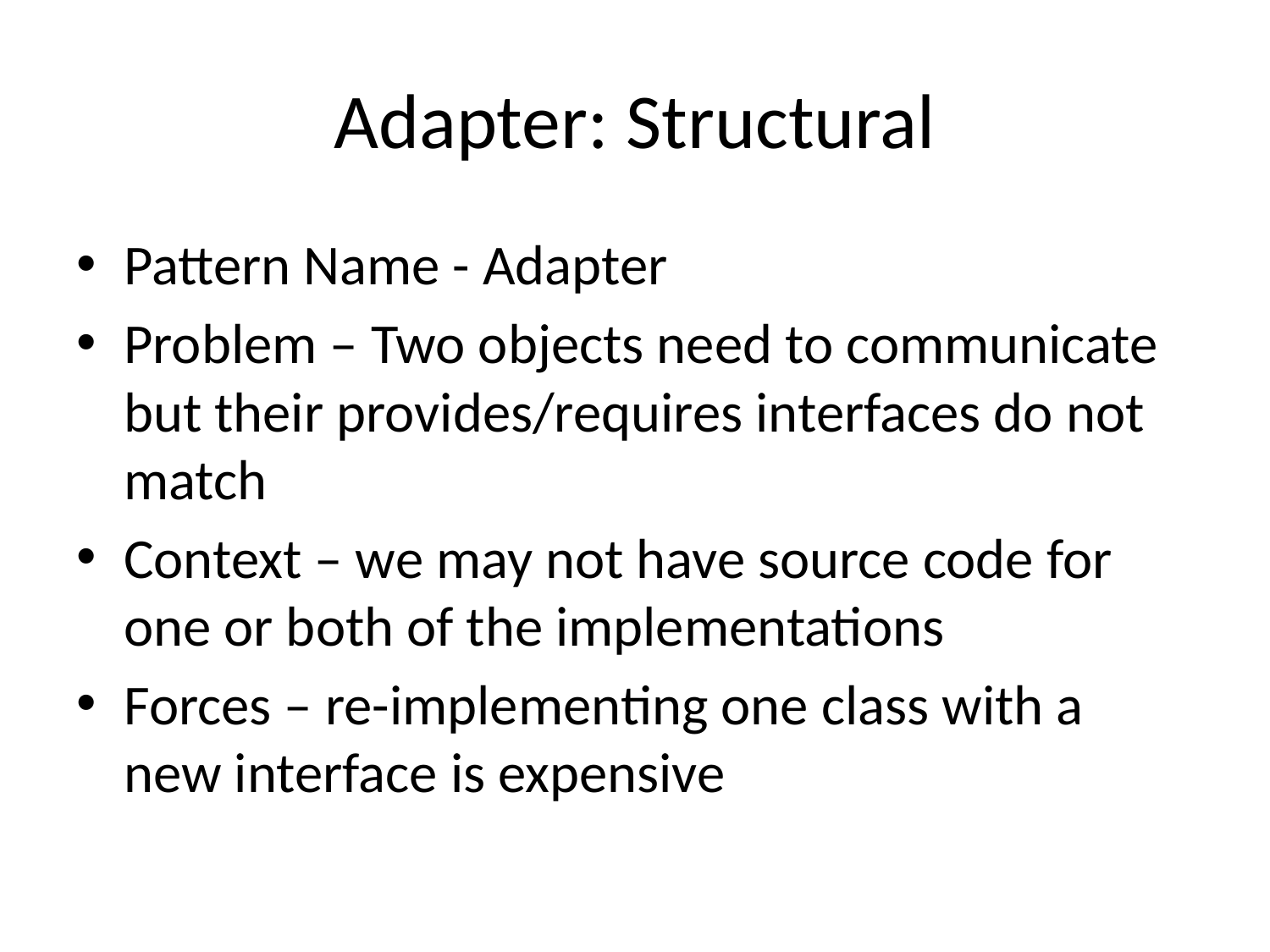

# Adapter: Structural
Pattern Name - Adapter
Problem – Two objects need to communicate but their provides/requires interfaces do not match
Context – we may not have source code for one or both of the implementations
Forces – re-implementing one class with a new interface is expensive